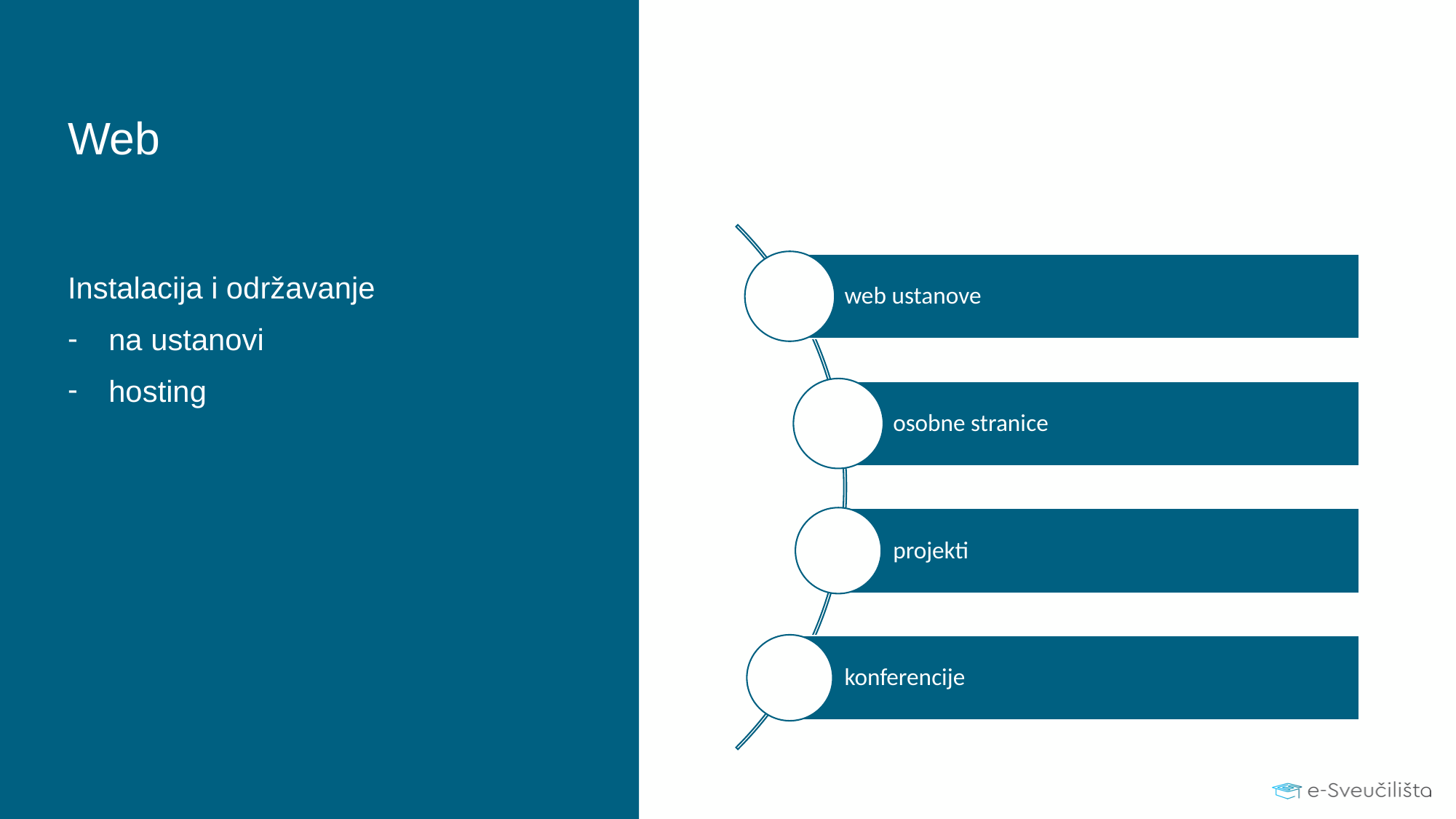

# Web

web ustanove

osobne stranice

projekti

konferencije

Instalacija i održavanje
na ustanovi
hosting